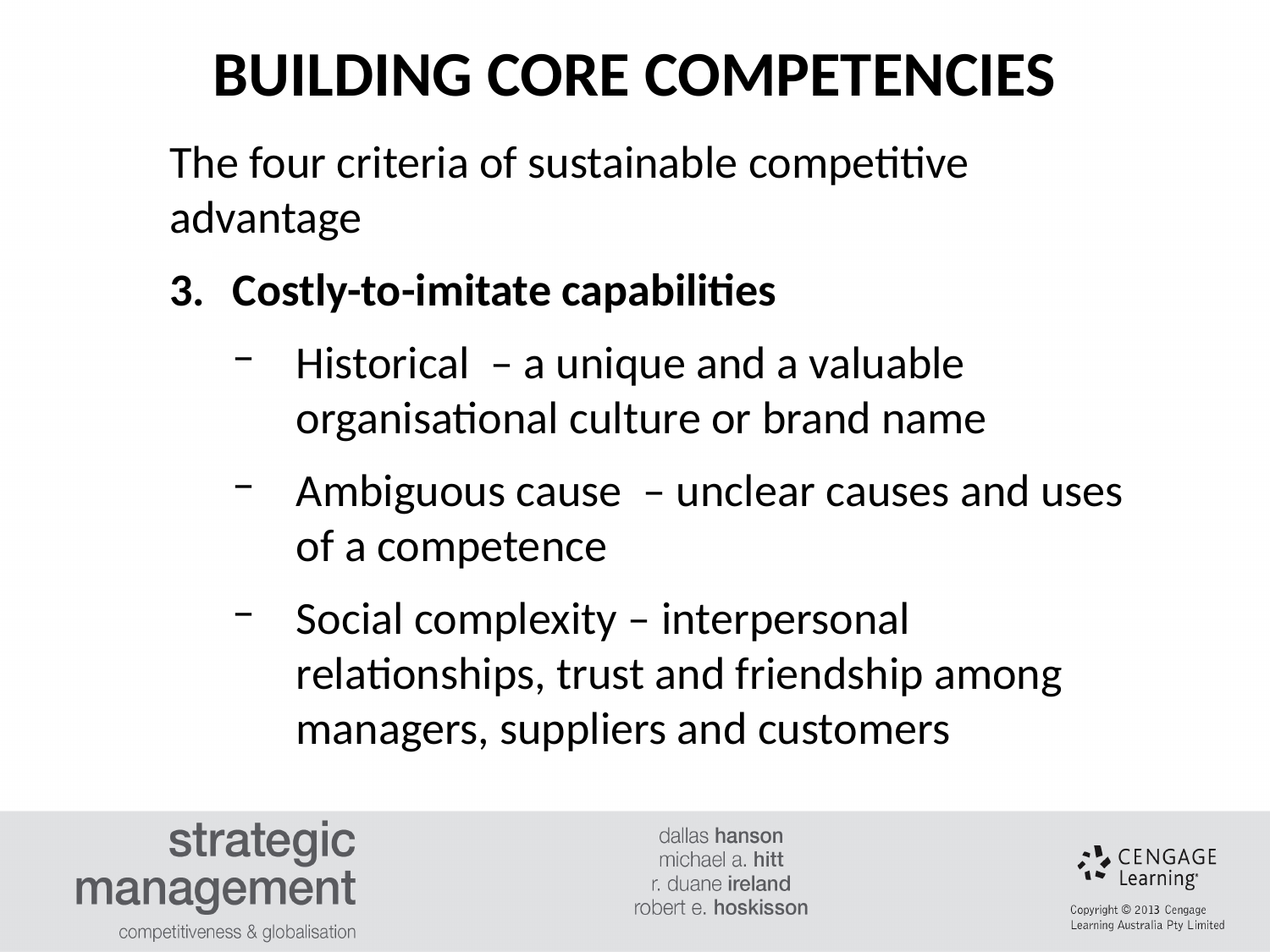

BUILDING CORE COMPETENCIES
The four criteria of sustainable competitive advantage
Costly-to-imitate capabilities
Historical  – a unique and a valuable organisational culture or brand name
Ambiguous cause  – unclear causes and uses of a competence
Social complexity – interpersonal relationships, trust and friendship among managers, suppliers and customers